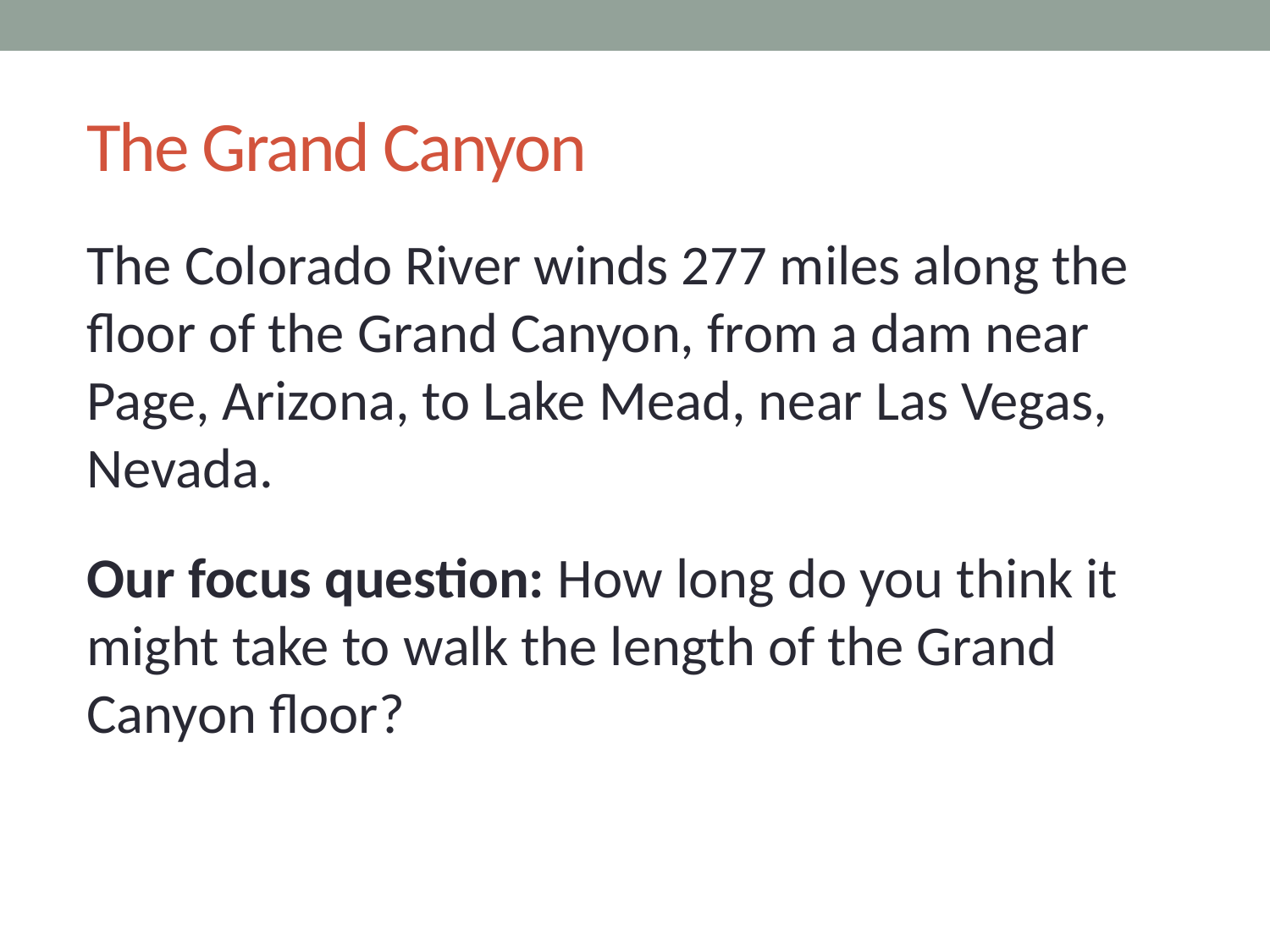

# The Grand Canyon
The Colorado River winds 277 miles along the floor of the Grand Canyon, from a dam near Page, Arizona, to Lake Mead, near Las Vegas, Nevada.
Our focus question: How long do you think it might take to walk the length of the Grand Canyon floor?